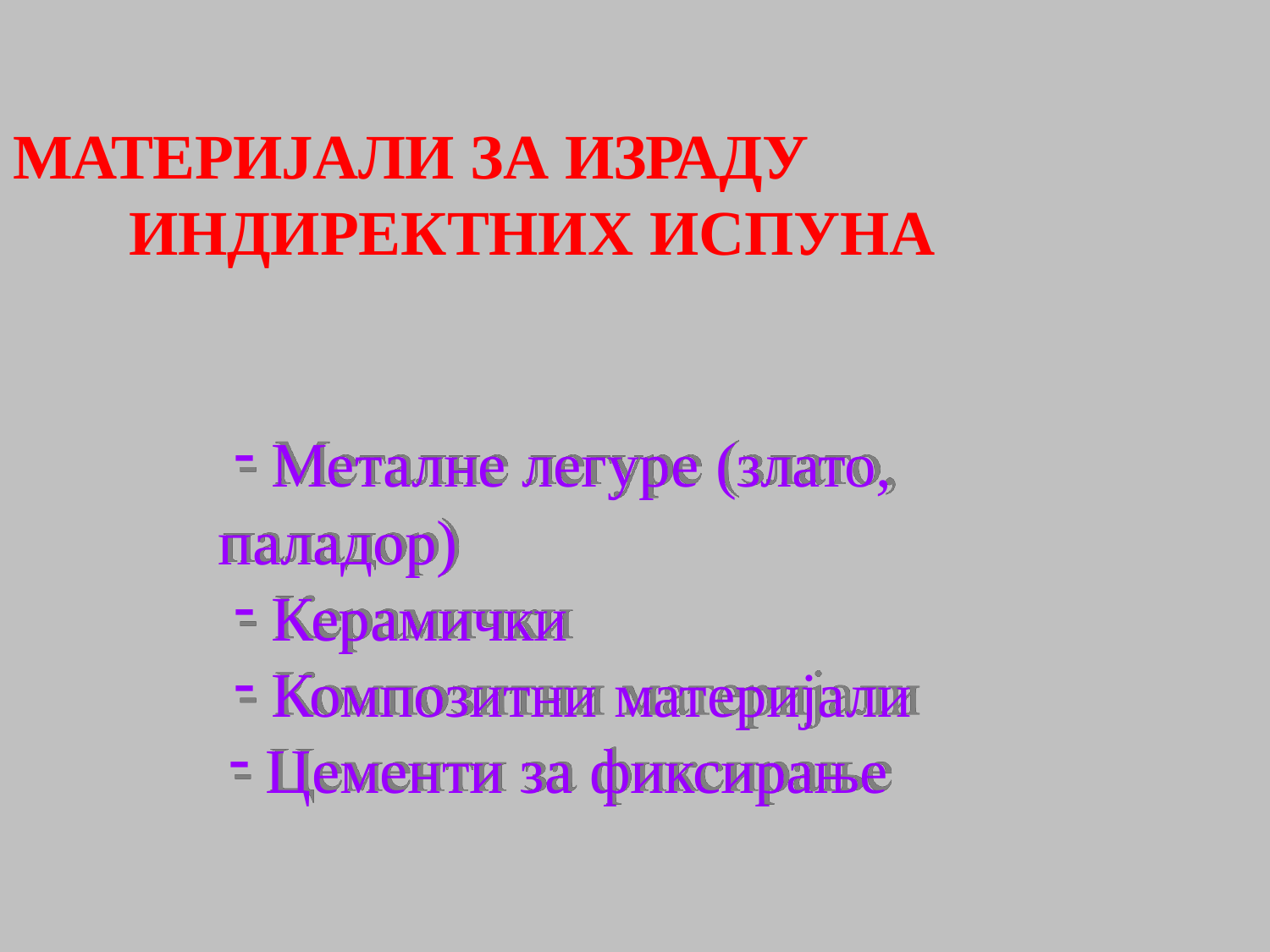

МАТЕРИЈАЛИ ЗА ИЗРАДУ  ИНДИРЕКТНИХ ИСПУНА

Металне легуре (злато,
паладор)
Керамички
Композитни материјали
Цементи за фиксирање